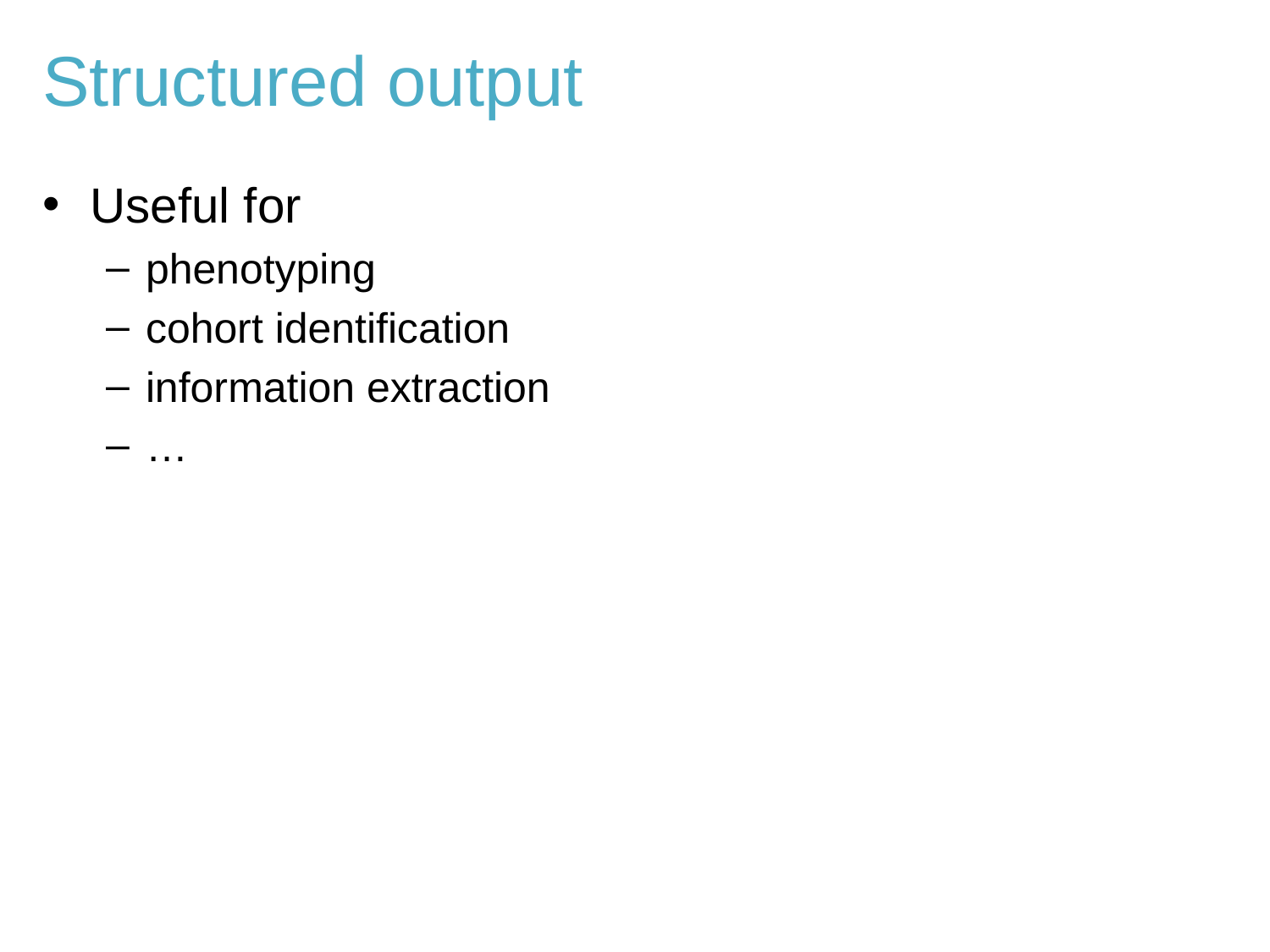

# Structured output
Useful for
phenotyping
cohort identification
information extraction
…